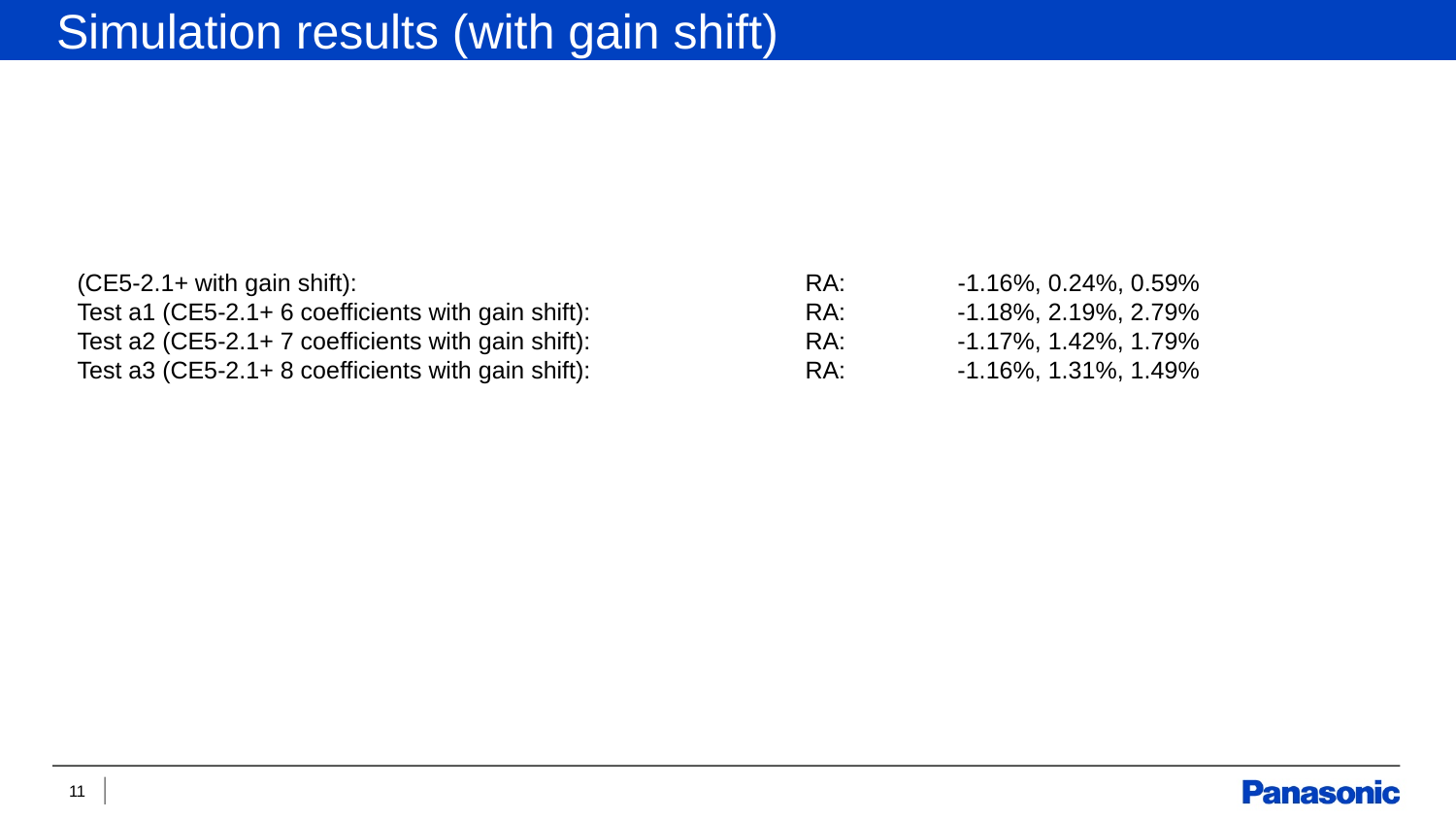

Simulation results (with gain shift)
(CE5-2.1+ with gain shift): 				RA:	 -1.16%, 0.24%, 0.59%
Test a1 (CE5-2.1+ 6 coefficients with gain shift): 		RA:	 -1.18%, 2.19%, 2.79%
Test a2 (CE5-2.1+ 7 coefficients with gain shift): 		RA:	 -1.17%, 1.42%, 1.79%
Test a3 (CE5-2.1+ 8 coefficients with gain shift): 		RA:	 -1.16%, 1.31%, 1.49%